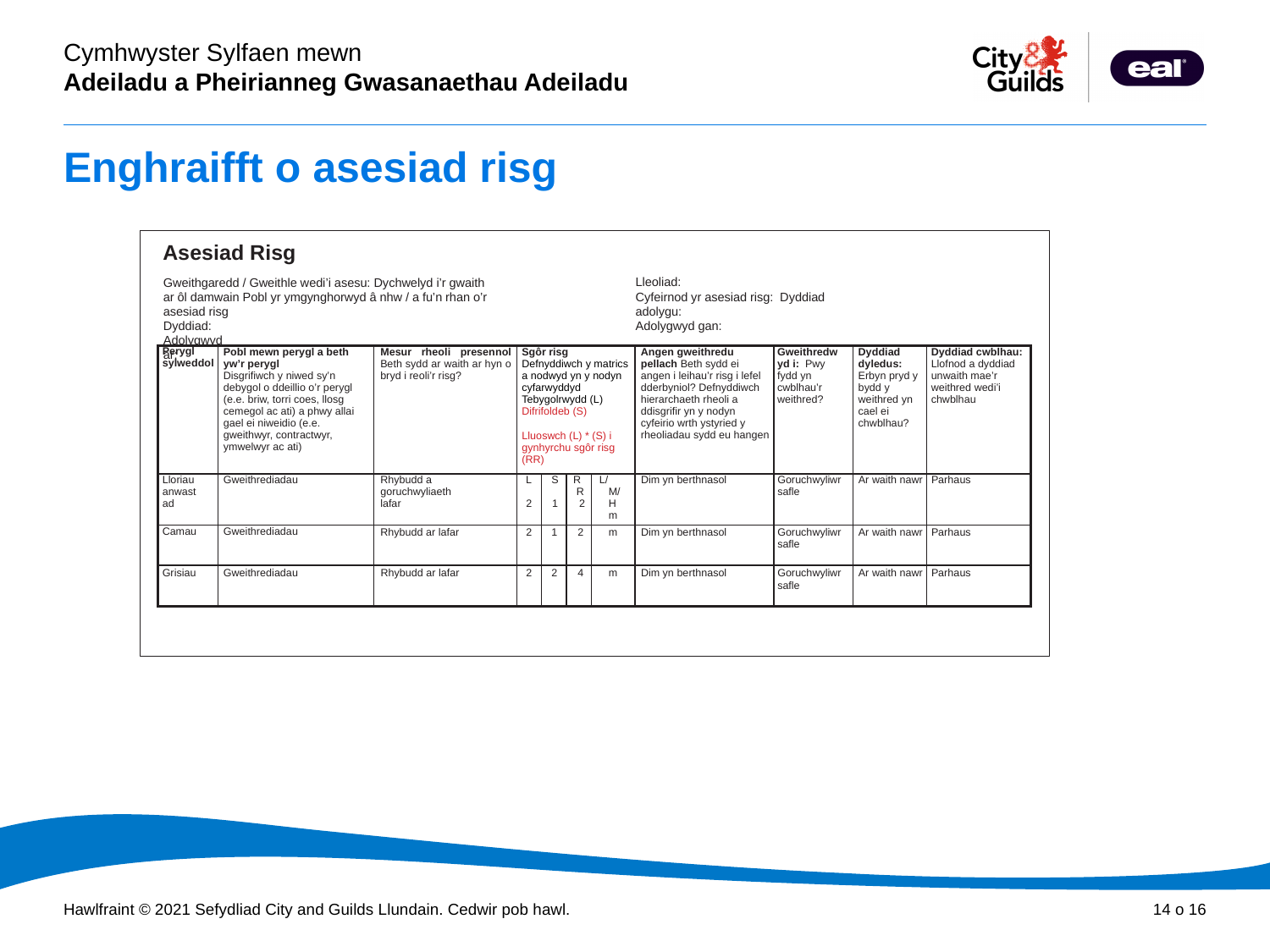

# Enghraifft o asesiad risg
Asesiad Risg
Gweithgaredd / Gweithle wedi’i asesu: Dychwelyd i’r gwaith ar ôl damwain Pobl yr ymgynghorwyd â nhw / a fu’n rhan o’r asesiad risg
Dyddiad:  Adolygwyd ar:

Lleoliad:
Cyfeirnod yr asesiad risg:  Dyddiad adolygu:
Adolygwyd gan:
| Perygl sylweddol | Pobl mewn perygl a beth yw’r perygl Disgrifiwch y niwed sy’n debygol o ddeillio o’r perygl (e.e. briw, torri coes, llosg cemegol ac ati) a phwy allai gael ei niweidio (e.e. gweithwyr, contractwyr, ymwelwyr ac ati) | Mesur rheoli presennol Beth sydd ar waith ar hyn o bryd i reoli’r risg? | Sgôr risg Defnyddiwch y matrics a nodwyd yn y nodyn cyfarwyddyd Tebygolrwydd (L) Difrifoldeb (S) Lluoswch (L) \* (S) i gynhyrchu sgôr risg (RR) |  |  |  | Angen gweithredu pellach Beth sydd ei angen i leihau’r risg i lefel dderbyniol? Defnyddiwch hierarchaeth rheoli a ddisgrifir yn y nodyn cyfeirio wrth ystyried y rheoliadau sydd eu hangen | Gweithredwyd i: Pwy fydd yn cwblhau’r weithred? | Dyddiad dyledus: Erbyn pryd y bydd y weithred yn cael ei chwblhau? | Dyddiad cwblhau: Llofnod a dyddiad unwaith mae’r weithred wedi’i chwblhau |
| --- | --- | --- | --- | --- | --- | --- | --- | --- | --- | --- |
| Lloriau anwastad | Gweithrediadau | Rhybudd a goruchwyliaeth lafar | L 2 | S 1 | RR 2 | L/M/H m | Dim yn berthnasol | Goruchwyliwr safle | Ar waith nawr | Parhaus |
| Camau | Gweithrediadau | Rhybudd ar lafar | 2 | 1 | 2 | m | Dim yn berthnasol | Goruchwyliwr safle | Ar waith nawr | Parhaus |
| Grisiau | Gweithrediadau | Rhybudd ar lafar | 2 | 2 | 4 | m | Dim yn berthnasol | Goruchwyliwr safle | Ar waith nawr | Parhaus |